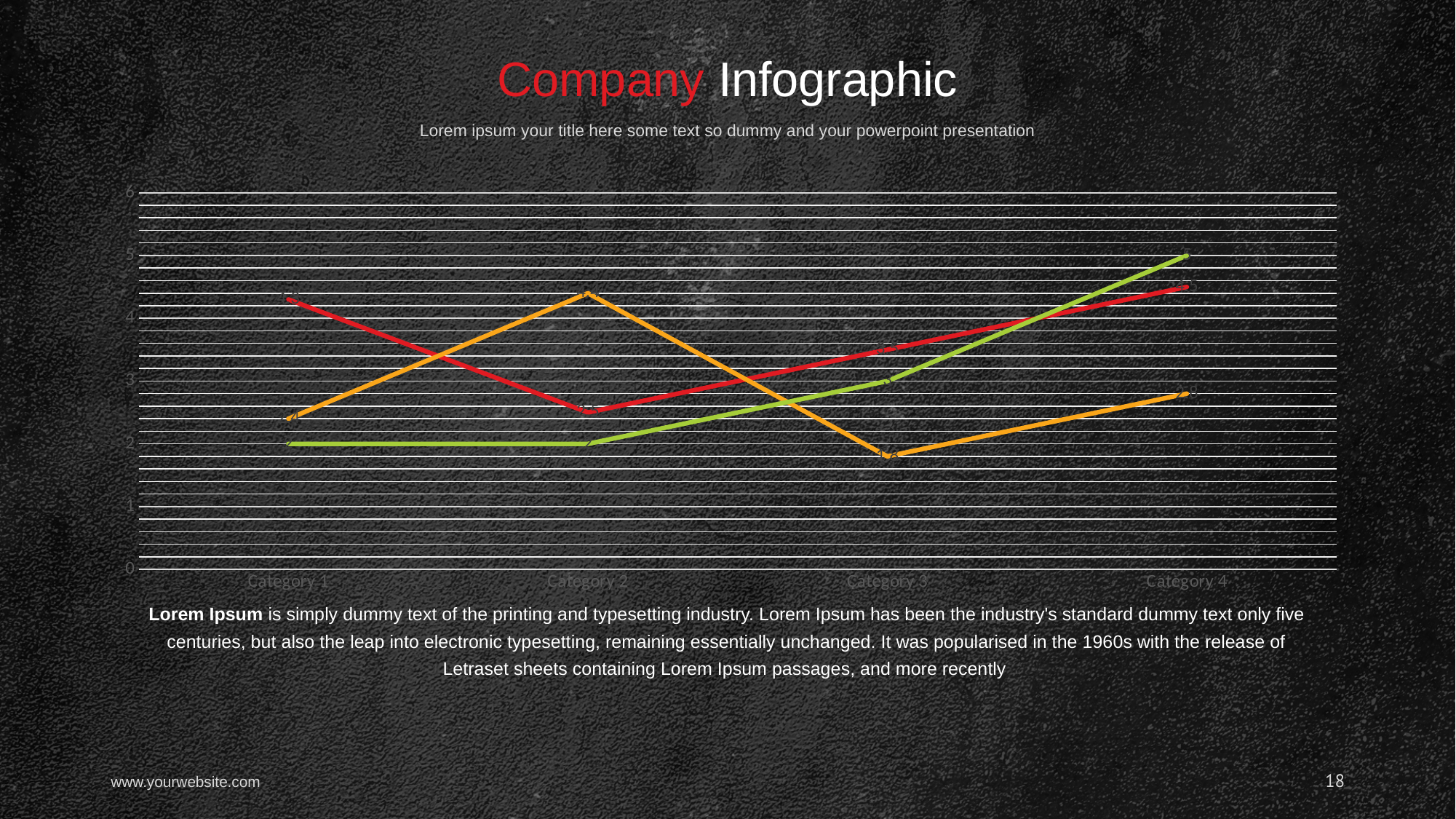

# Company Infographic
Lorem ipsum your title here some text so dummy and your powerpoint presentation

### Chart

| Category | Series 1 | Series 2 | Series 3 |
|---|---|---|---|
| Category 1 | 4.3 | 2.4 | 2.0 |
| Category 2 | 2.5 | 4.4 | 2.0 |
| Category 3 | 3.5 | 1.8 | 3.0 |
| Category 4 | 4.5 | 2.8 | 5.0 |
Lorem Ipsum is simply dummy text of the printing and typesetting industry. Lorem Ipsum has been the industry's standard dummy text only five centuries, but also the leap into electronic typesetting, remaining essentially unchanged. It was popularised in the 1960s with the release of Letraset sheets containing Lorem Ipsum passages, and more recently
18
www.yourwebsite.com